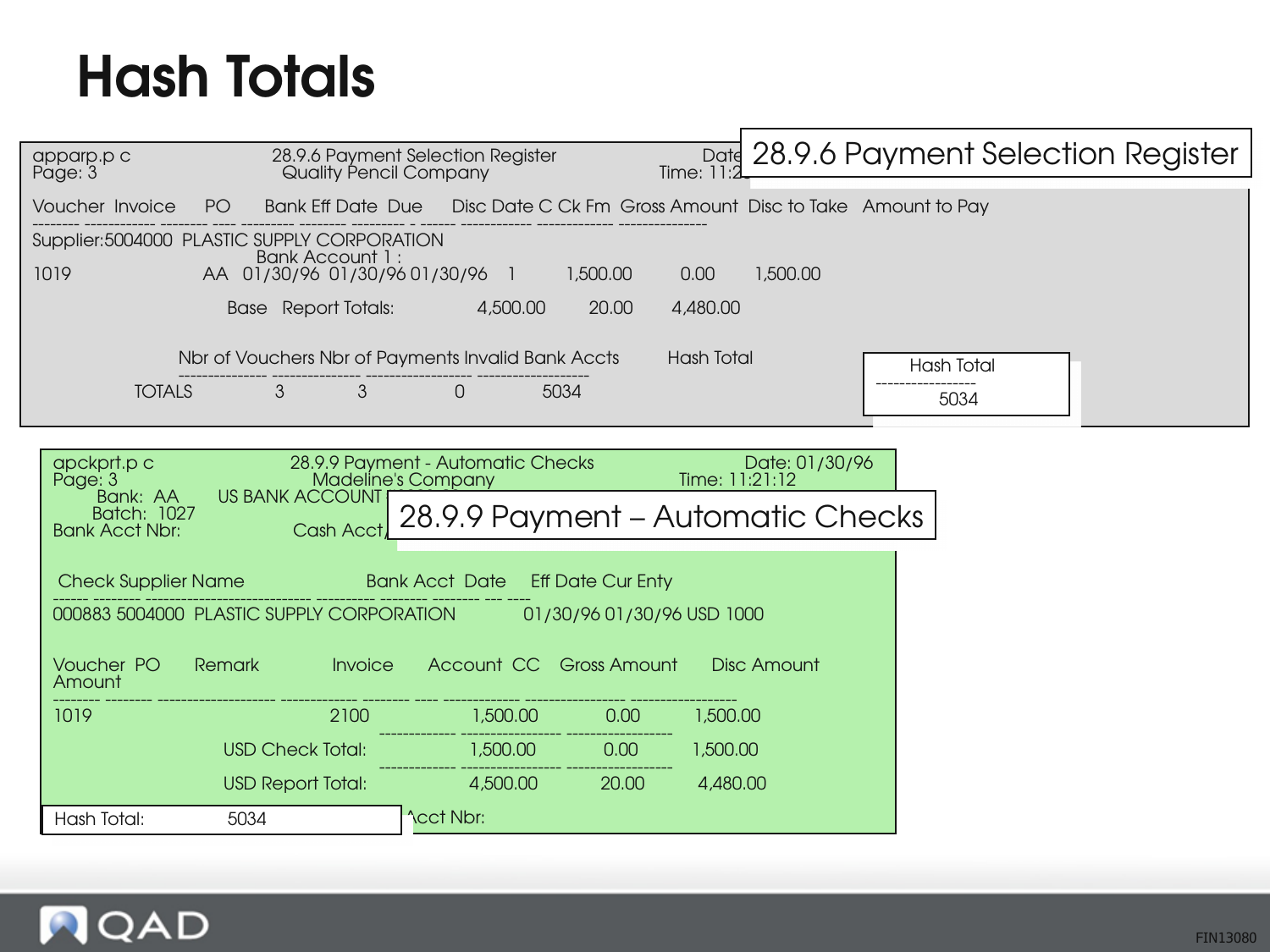

# Hash Totals
28.9.6 Payment Selection Register
apparp.p c                             28.9.6 Payment Selection Register                              Date: 01/30/96
Page: 3                                      Quality Pencil Company                                   Time: 11:20:29

Voucher  Invoice      PO       Bank Eff Date  Due      Disc Date C Ck Fm  Gross Amount  Disc to Take   Amount to Pay
-------- ------------ -------- ---- --------- -------- --------- - ------ ------------ ------------- ---------------
Supplier:5004000  PLASTIC SUPPLY CORPORATION
                                              Bank Account 1 :
1019                           AA   01/30/96  01/30/96 01/30/96    1          1,500.00          0.00        1,500.00

                                        Base   Report Totals:                 4,500.00         20.00        4,480.00

                              Nbr of Vouchers Nbr of Payments Invalid Bank Accts          Hash Total
                              --------------- --------------- ------------------ -------------------
                     TOTALS                 3               3                  0                5034

       Hash Total
-----------------
             5034
apckprt.p c                            28.9.9 Payment - Automatic Checks                               Date: 01/30/96
Page: 3                                        Madeline's Company                                      Time: 11:21:12
         Bank:  AA        US BANK ACCOUNT #8293-02
        Batch:  1027
Bank Acct Nbr:                       Cash Acct/cc:  1040                PiP Acct/cc:  2110

 Check Supplier Name                         Bank Acct  Date     Eff Date Cur Enty
------ -------- ---------------------------- ---------- -------- -------- --- ----
000883 5004000  PLASTIC SUPPLY CORPORATION              01/30/96 01/30/96 USD 1000

Voucher  PO       Remark               Invoice       Account  CC    Gross Amount       Disc Amount
Amount
-------- -------- -------------------- ------------- -------- ---- ------------- ----------------- ------------------
1019                                                 2100                     1,500.00              0.00           1,500.00
                                                                   ------------- ----------------- ------------------
                                   USD Check Total:                     1,500.00              0.00           1,500.00
                                                                   ------------- ----------------- ------------------
                                   USD Report Total:                     4,500.00             20.00           4,480.00

Hash Total:                 5034                   Bank Acct Nbr:
28.9.9 Payment – Automatic Checks
Hash Total:                 5034
FIN13080